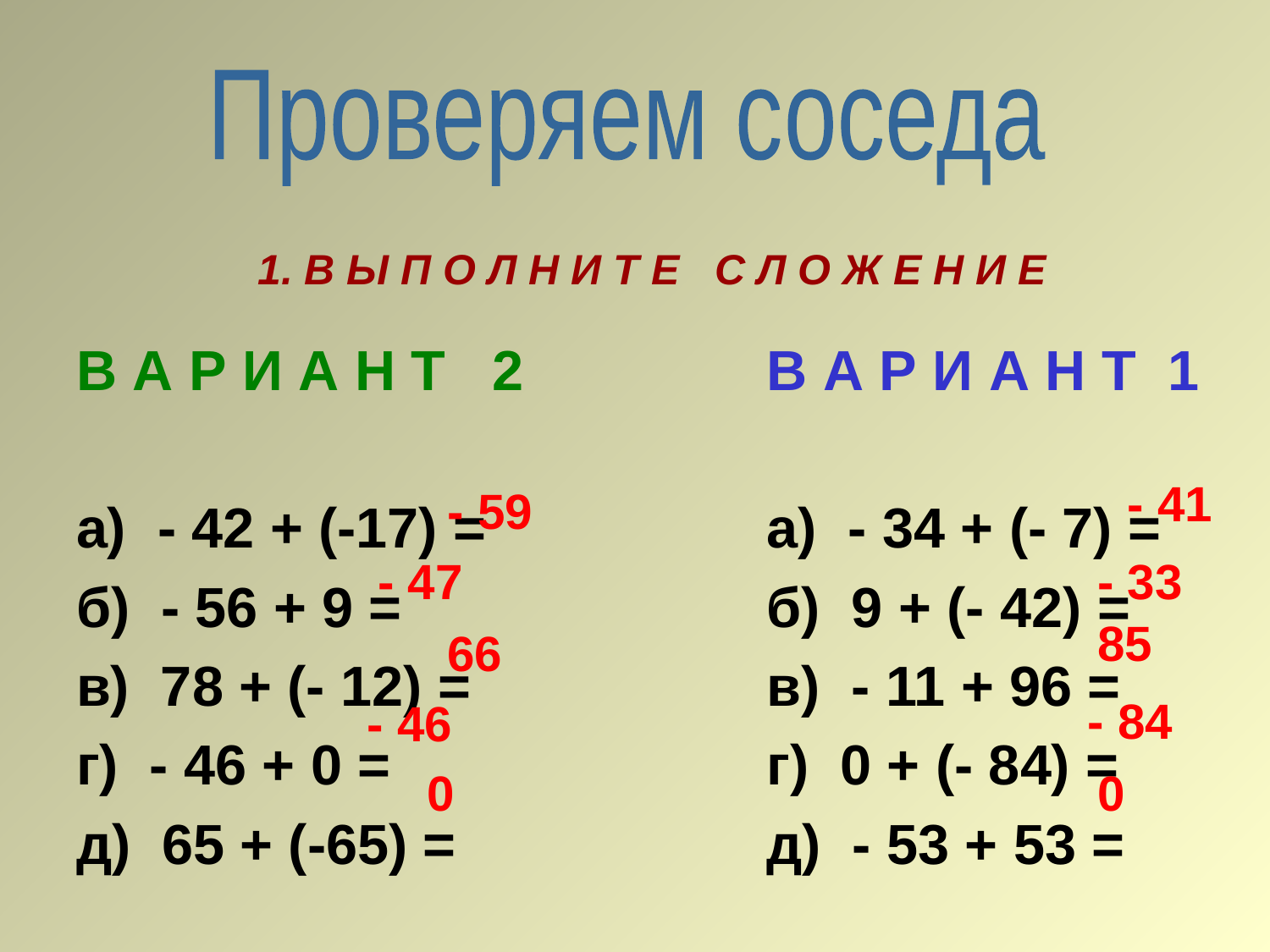

Проверяем соседа
1. В Ы П О Л Н И Т Е   С Л О Ж Е Н И Е
В А Р И А Н Т   2

а)  - 42 + (-17) =
б)  - 56 + 9 =
в)  78 + (- 12) =
г)  - 46 + 0 =
д)  65 + (-65) =
В А Р И А Н Т  1

а)  - 34 + (- 7) =
б)  9 + (- 42) =
в)  - 11 + 96 =
г)  0 + (- 84) =
д)  - 53 + 53 =
- 41
- 59
- 47
- 33
85
66
- 84
- 46
0
0